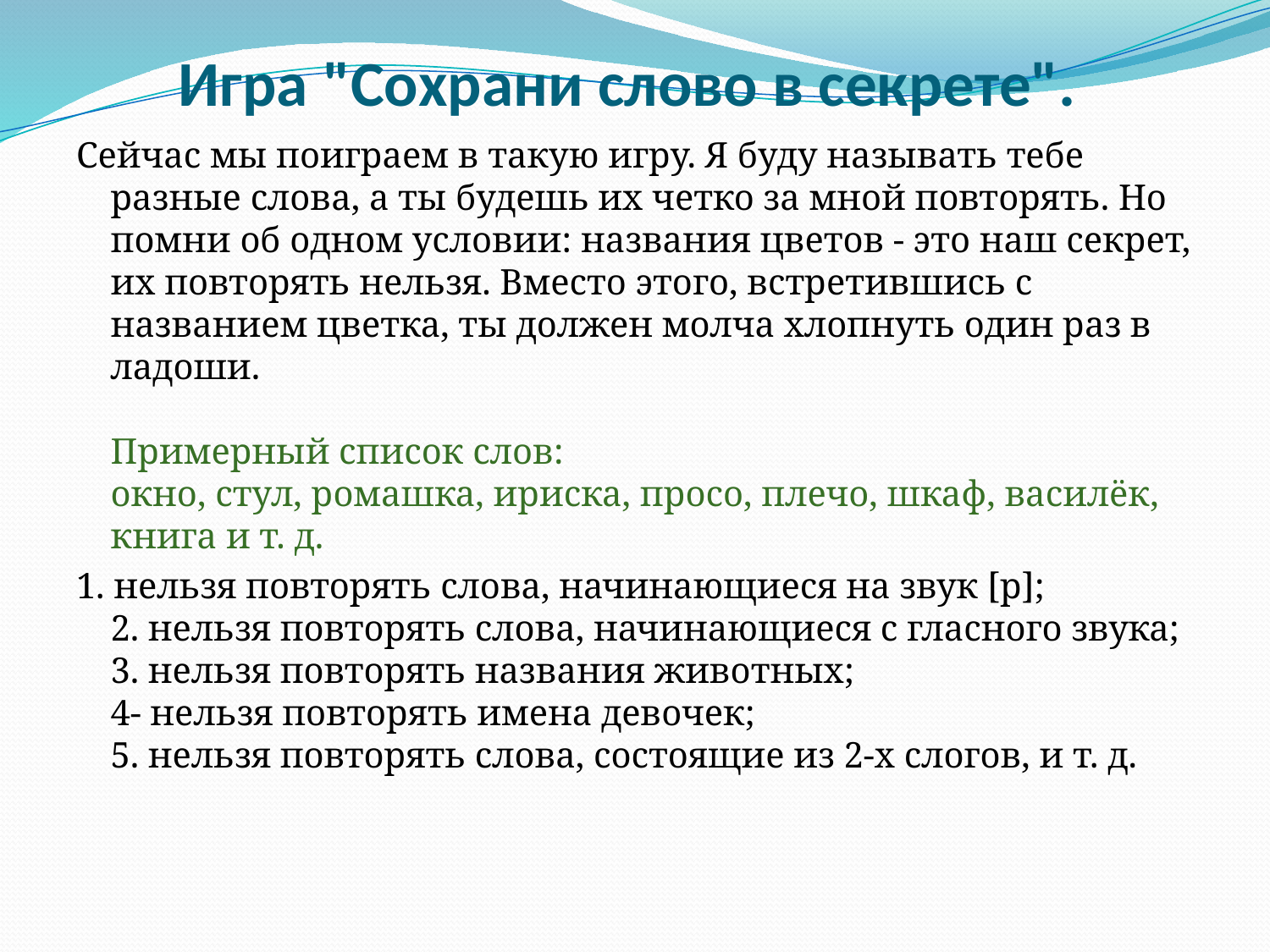

# Игра "Сохрани слово в секрете".
Сейчас мы поиграем в такую игру. Я буду называть тебе разные слова, а ты будешь их четко за мной повторять. Но помни об одном условии: названия цветов - это наш секрет, их повторять нельзя. Вместо этого, встретившись с названием цветка, ты должен молча хлопнуть один раз в ладоши.
Примерный список слов:
окно, стул, ромашка, ириска, просо, плечо, шкаф, василёк, книга и т. д.
1. нельзя повторять слова, начинающиеся на звук [р];
2. нельзя повторять слова, начинающиеся с гласного звука;
3. нельзя повторять названия животных;
4- нельзя повторять имена девочек;
5. нельзя повторять слова, состоящие из 2-х слогов, и т. д.